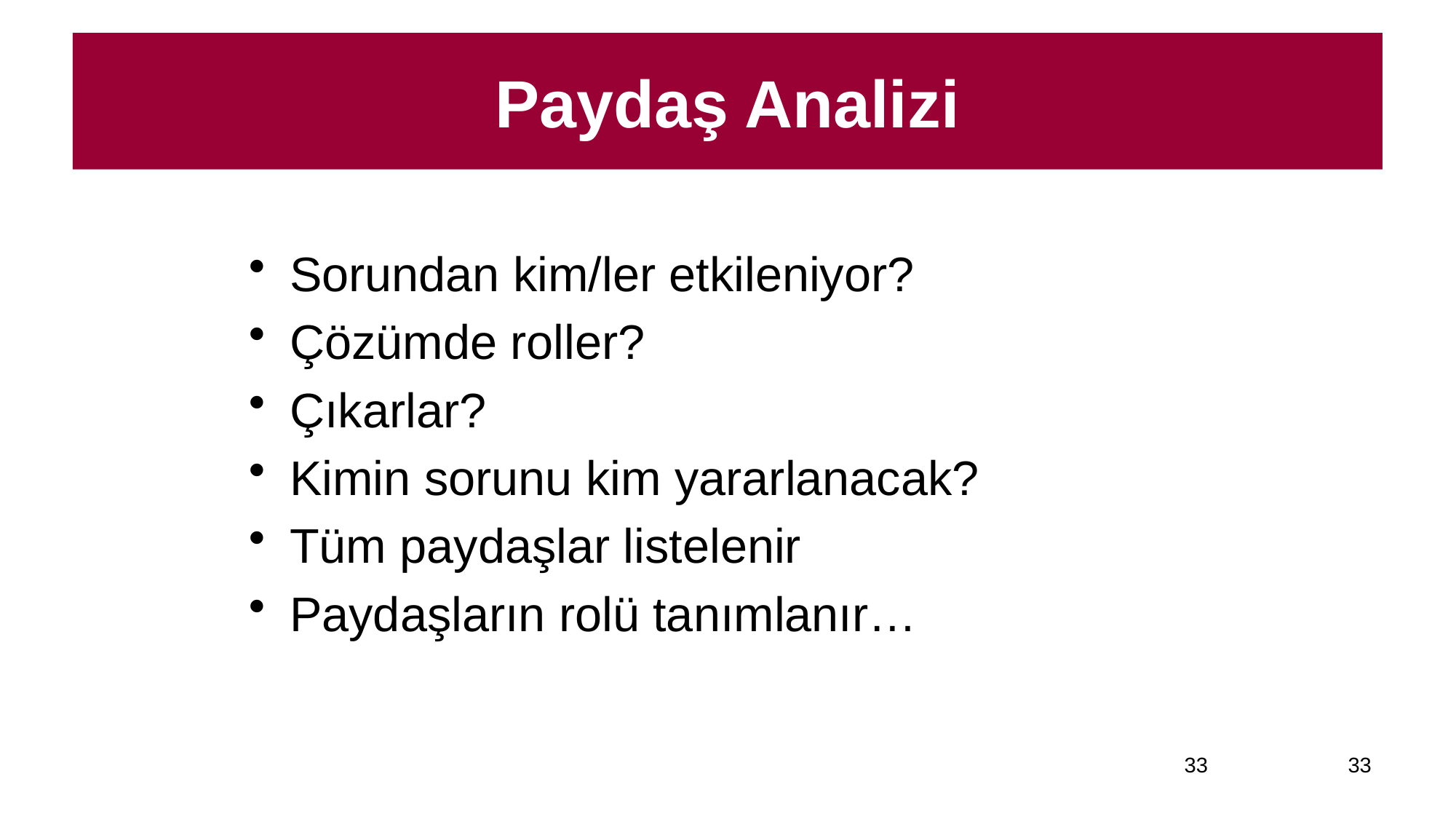

Paydaş Analizi
Sorundan kim/ler etkileniyor?
Çözümde roller?
Çıkarlar?
Kimin sorunu kim yararlanacak?
Tüm paydaşlar listelenir
Paydaşların rolü tanımlanır…
33
33